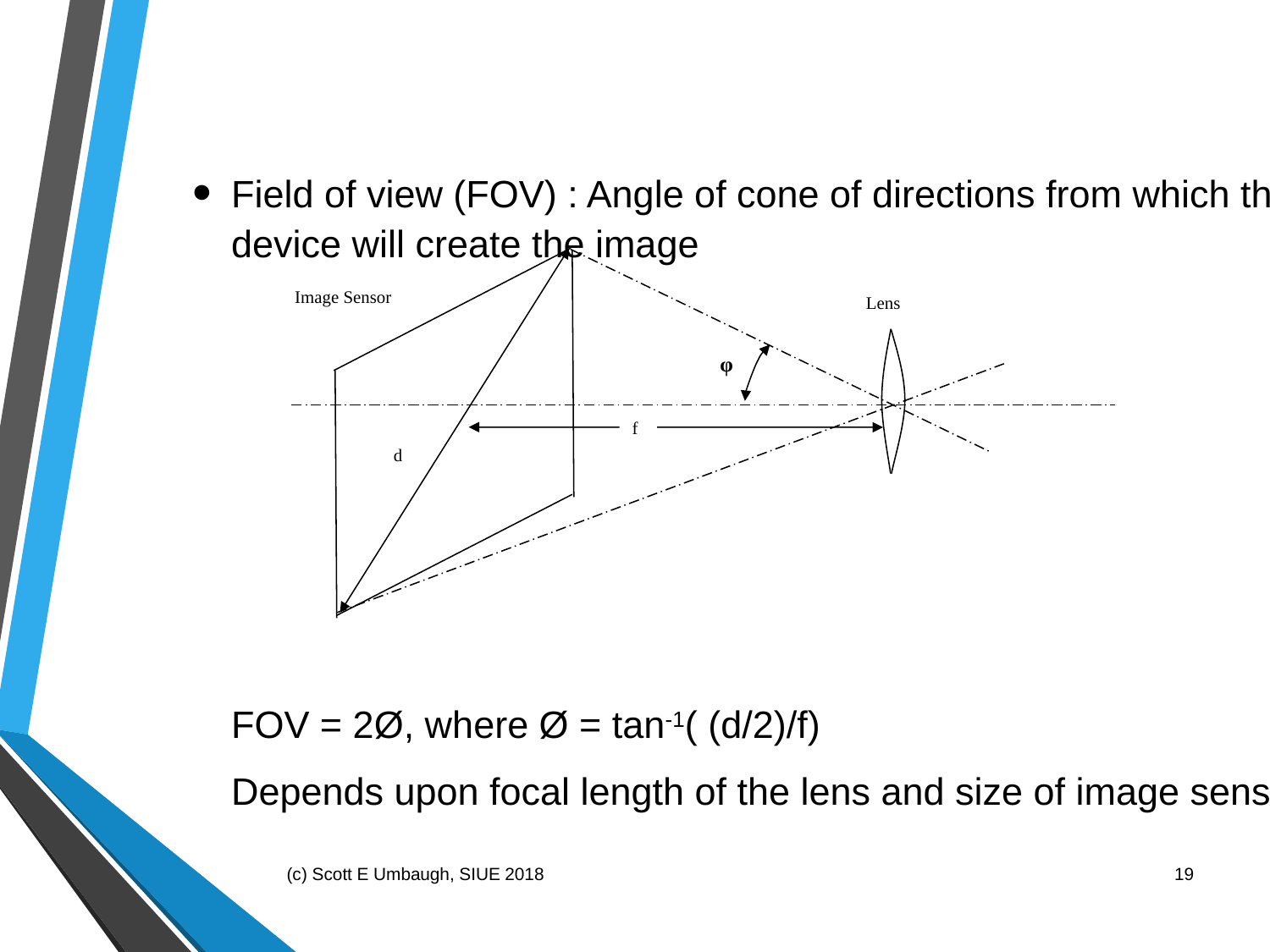

Field of view (FOV) : Angle of cone of directions from which the device will create the image

	FOV = 2Ø, where Ø = tan­-1( (d/2)/f)
	Depends upon focal length of the lens and size of image sensor

Image Sensor
Lens

φ

f
d
(c) Scott E Umbaugh, SIUE 2018
19